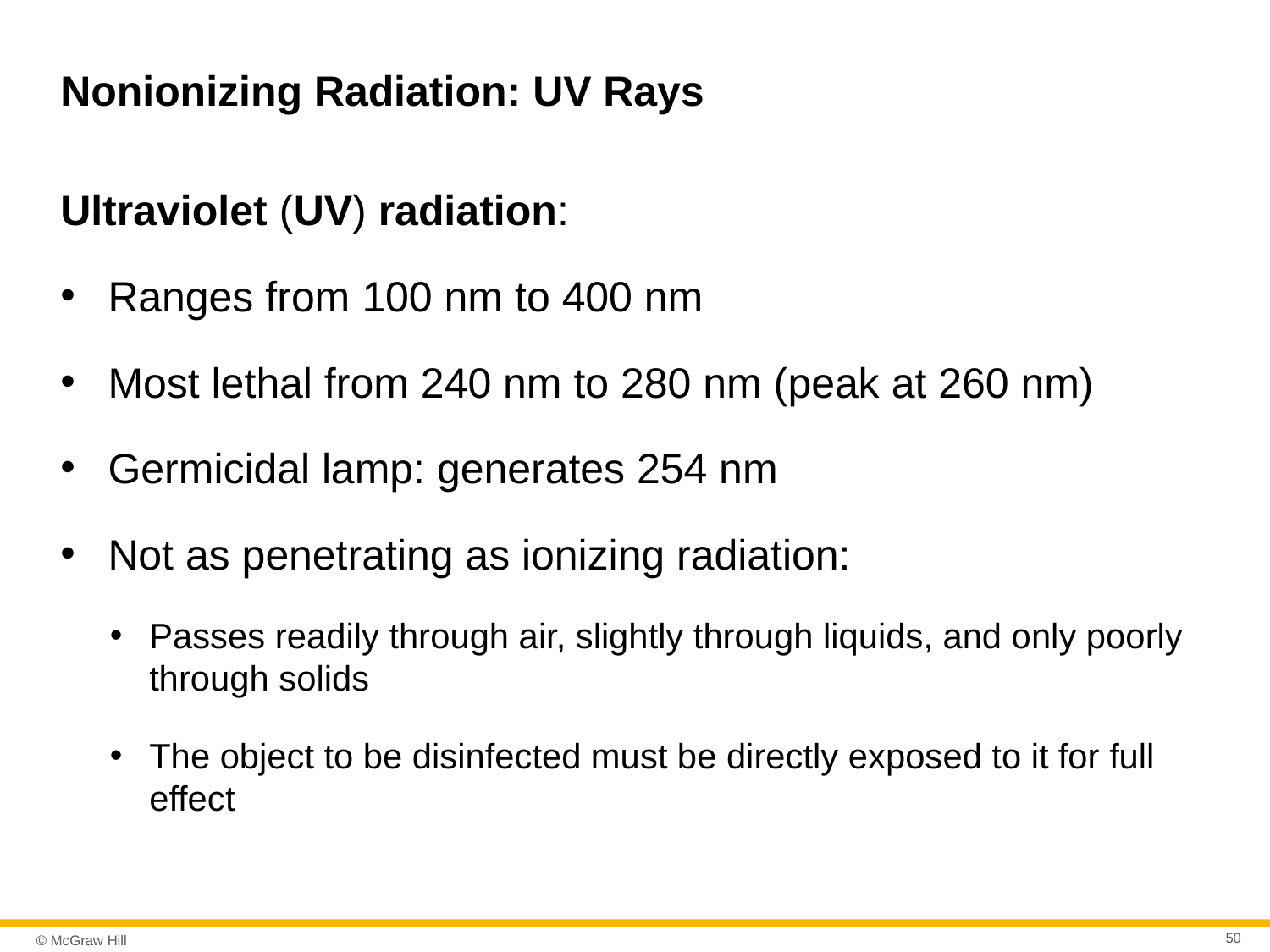

# Nonionizing Radiation: UV Rays
Ultraviolet (UV) radiation:
Ranges from 100 nm to 400 nm
Most lethal from 240 nm to 280 nm (peak at 260 nm)
Germicidal lamp: generates 254 nm
Not as penetrating as ionizing radiation:
Passes readily through air, slightly through liquids, and only poorly through solids
The object to be disinfected must be directly exposed to it for full effect